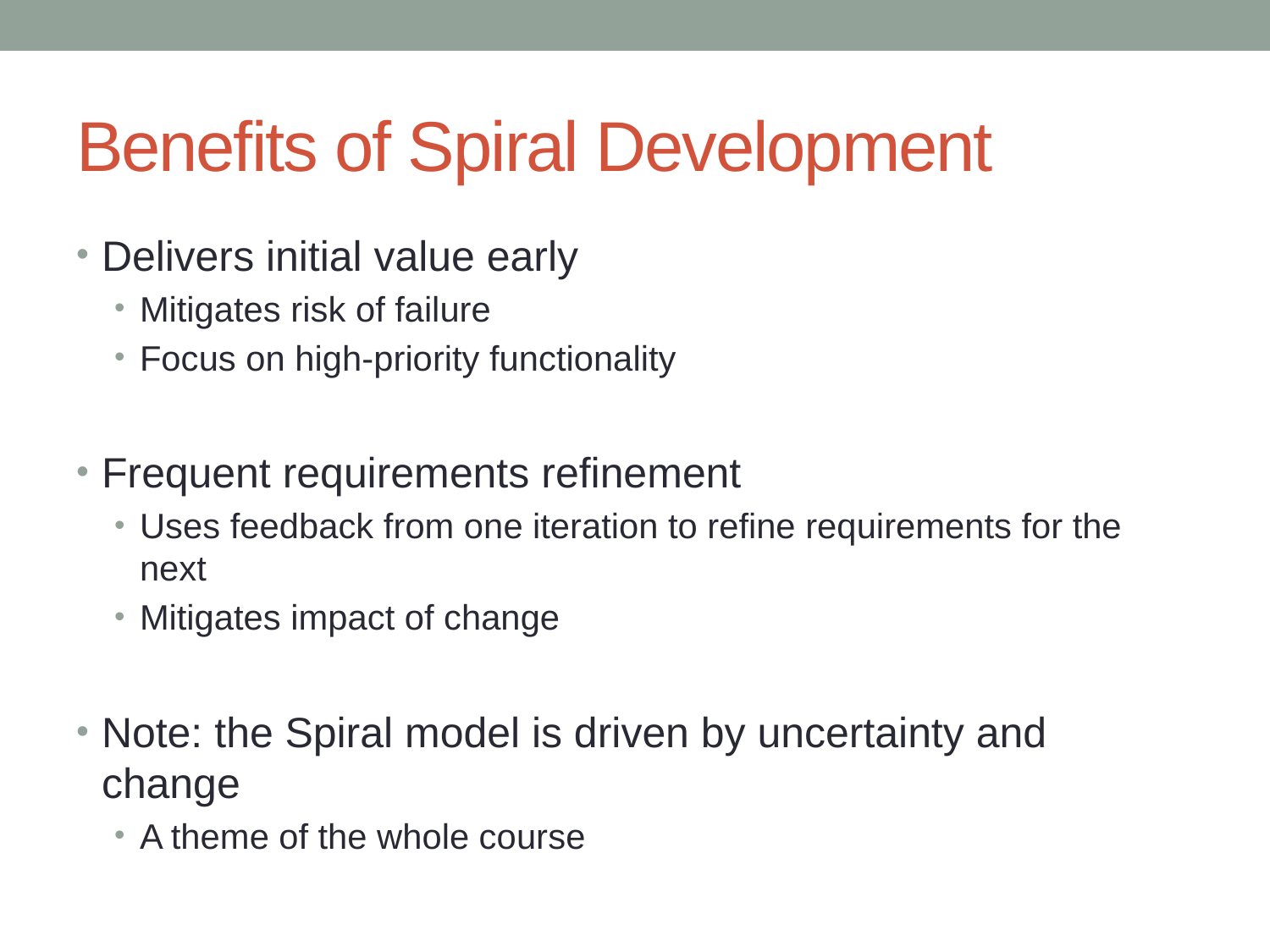

# Benefits of Spiral Development
Delivers initial value early
Mitigates risk of failure
Focus on high-priority functionality

Frequent requirements refinement
Uses feedback from one iteration to refine requirements for the next
Mitigates impact of change

Note: the Spiral model is driven by uncertainty and change
A theme of the whole course